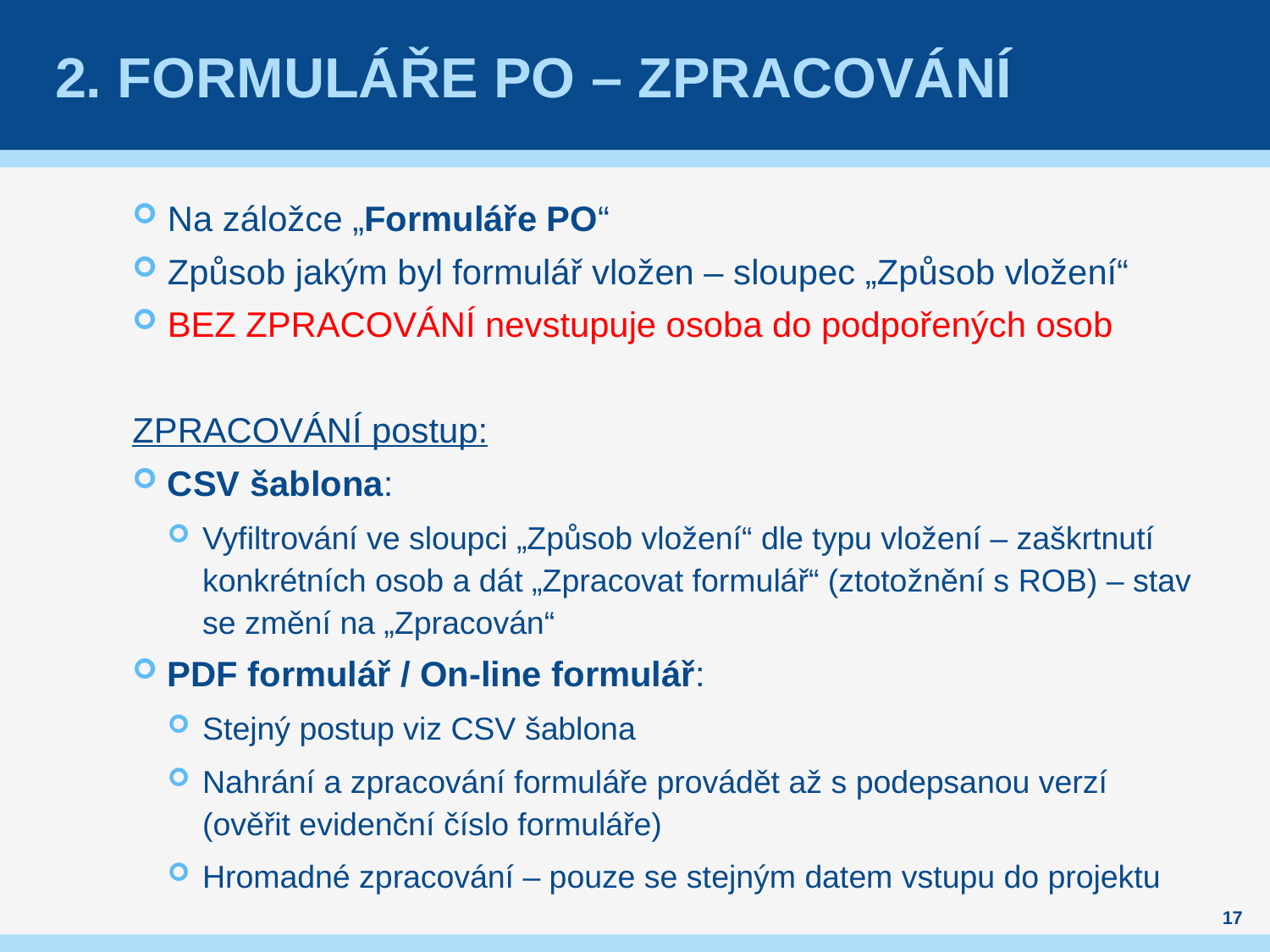

# 2. FORMULÁŘE PO – zpracování
Na záložce „Formuláře PO“
Způsob jakým byl formulář vložen – sloupec „Způsob vložení“
BEZ ZPRACOVÁNÍ nevstupuje osoba do podpořených osob

ZPRACOVÁNÍ postup:
CSV šablona:
Vyfiltrování ve sloupci „Způsob vložení“ dle typu vložení – zaškrtnutí konkrétních osob a dát „Zpracovat formulář“ (ztotožnění s ROB) – stav se změní na „Zpracován“
PDF formulář / On-line formulář:
Stejný postup viz CSV šablona
Nahrání a zpracování formuláře provádět až s podepsanou verzí   (ověřit evidenční číslo formuláře)
Hromadné zpracování – pouze se stejným datem vstupu do projektu

17